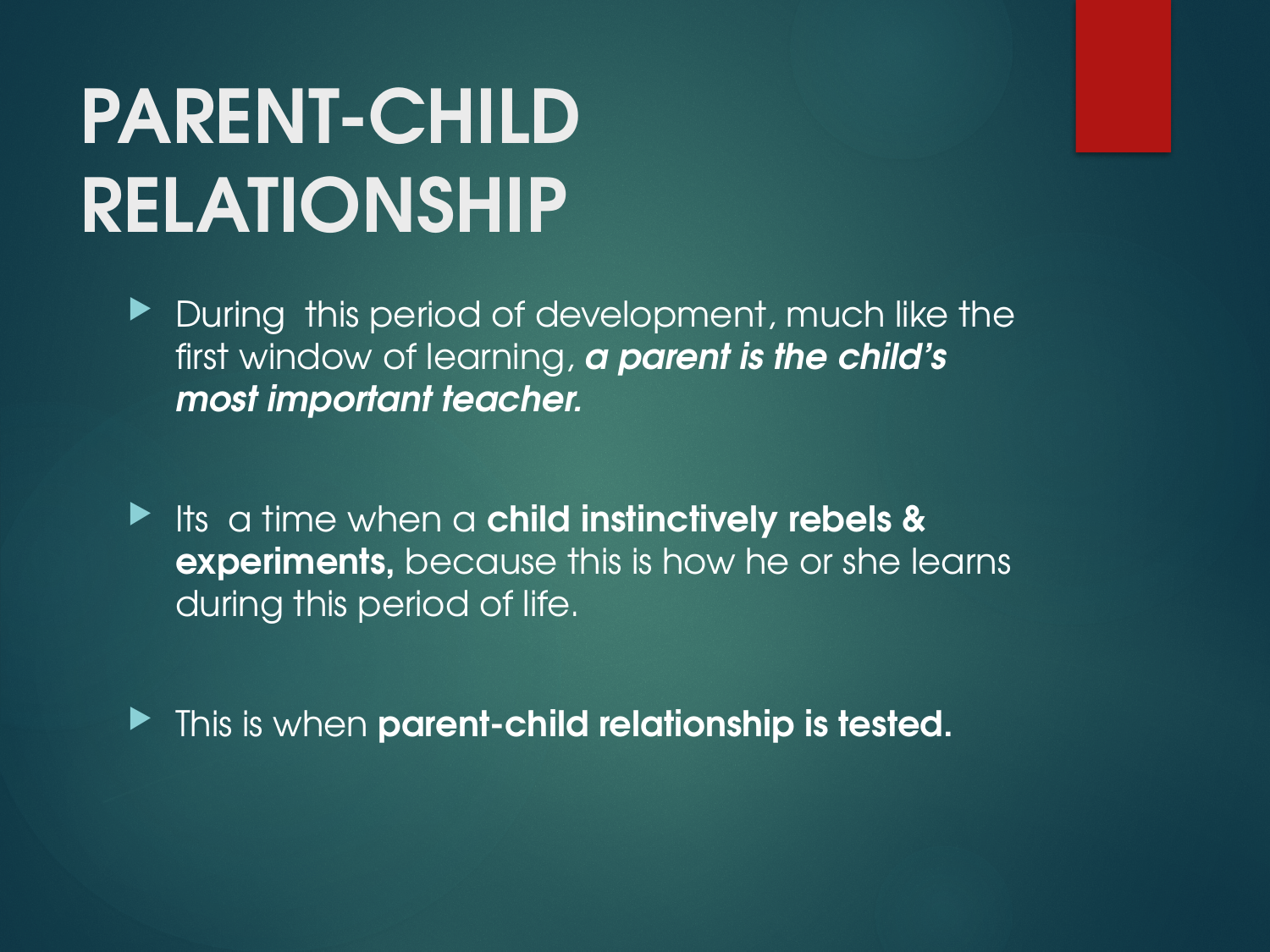

# PARENT-CHILD RELATIONSHIP
During  this period of development, much like the first window of learning, a parent is the child’s most important teacher.

Its  a time when a child instinctively rebels & experiments, because this is how he or she learns during this period of life.

This is when parent-child relationship is tested.